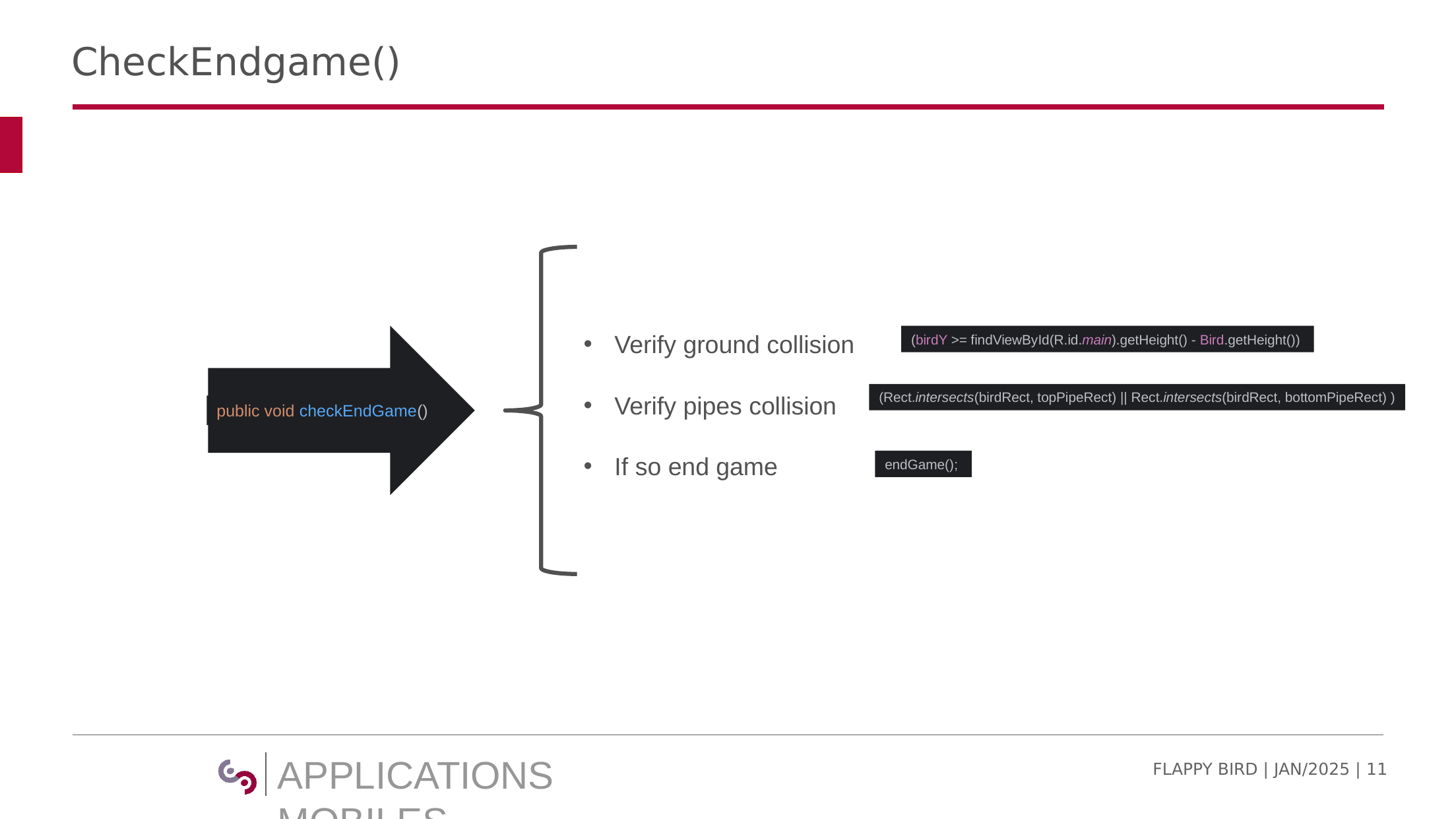

# CheckEndgame()

Verify ground collision
Verify pipes collision
If so end game

public void checkEndGame()
(birdY >= findViewById(R.id.main).getHeight() - Bird.getHeight())
(Rect.intersects(birdRect, topPipeRect) || Rect.intersects(birdRect, bottomPipeRect) )
endGame();
FLAPPY BIRD | JAN/2025 | 11